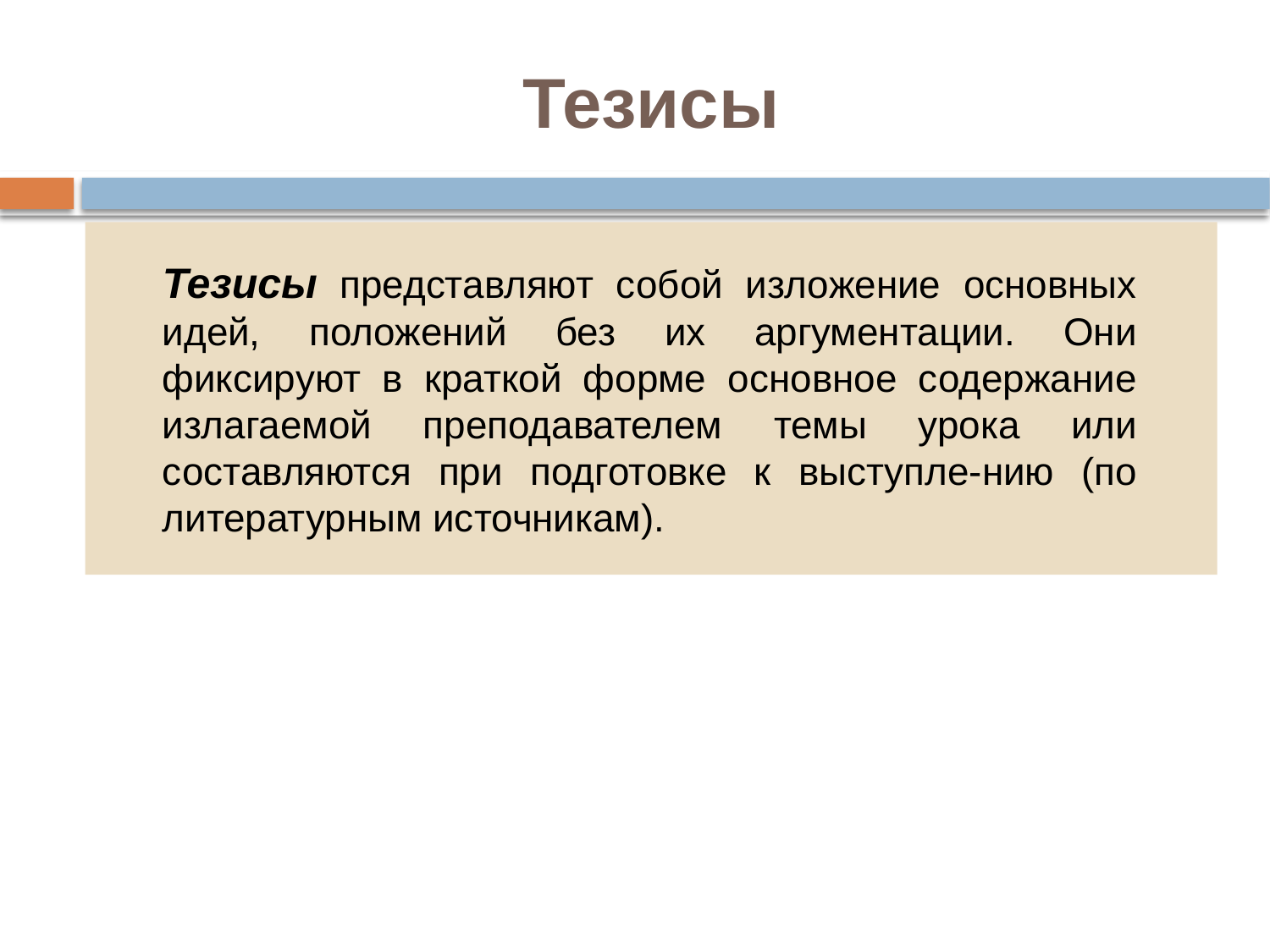

# Тезисы

Тезисы представляют собой изложение основных идей, положений без их аргументации. Они фиксируют в краткой форме основное содержание излагаемой преподавателем темы урока или составляются при подготовке к выступле-нию (по литературным источникам).